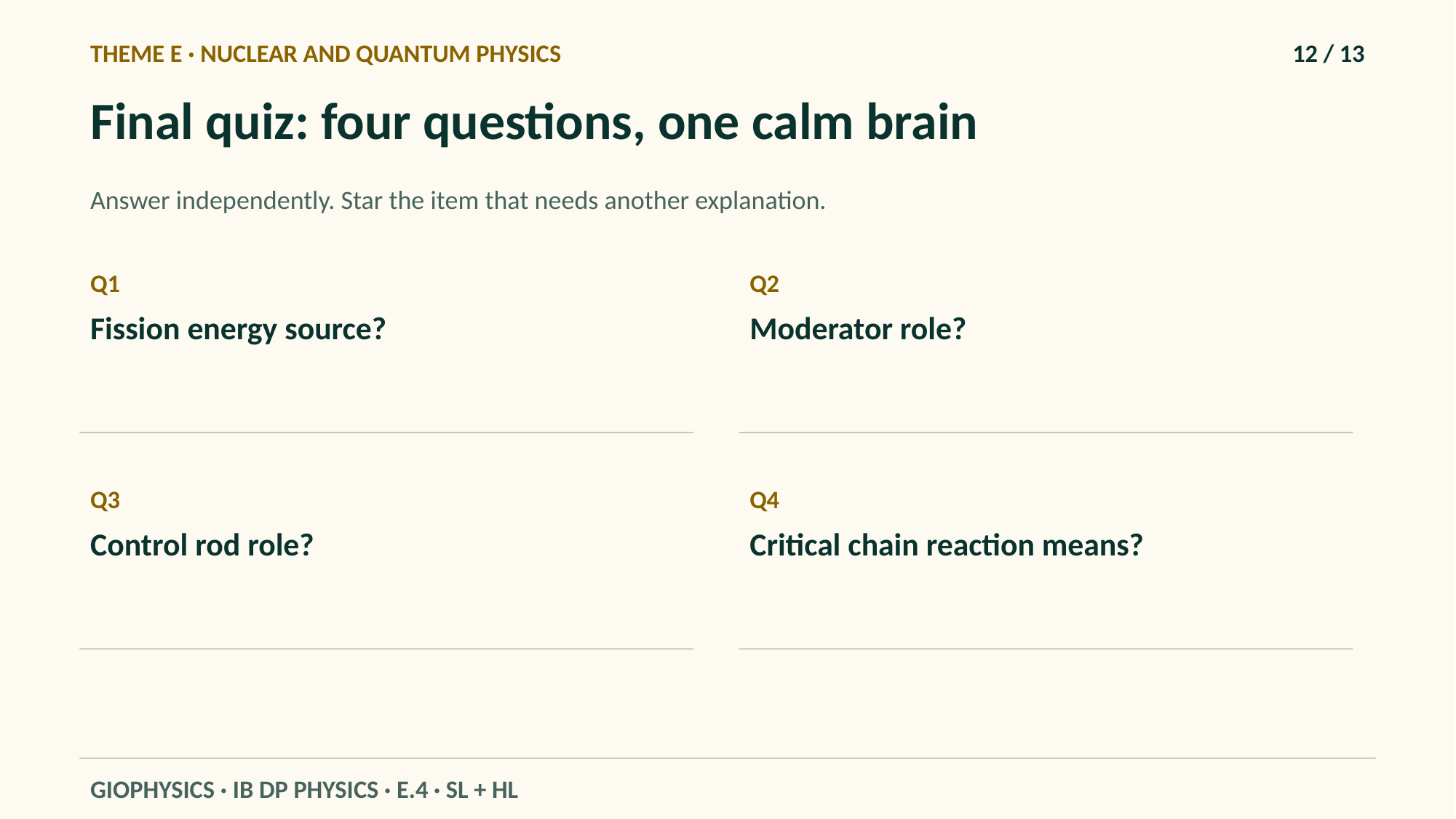

THEME E · NUCLEAR AND QUANTUM PHYSICS
12 / 13
Final quiz: four questions, one calm brain
Answer independently. Star the item that needs another explanation.
Q1
Q2
Fission energy source?
Moderator role?

Q3
Q4
Control rod role?
Critical chain reaction means?

GIOPHYSICS · IB DP PHYSICS · E.4 · SL + HL